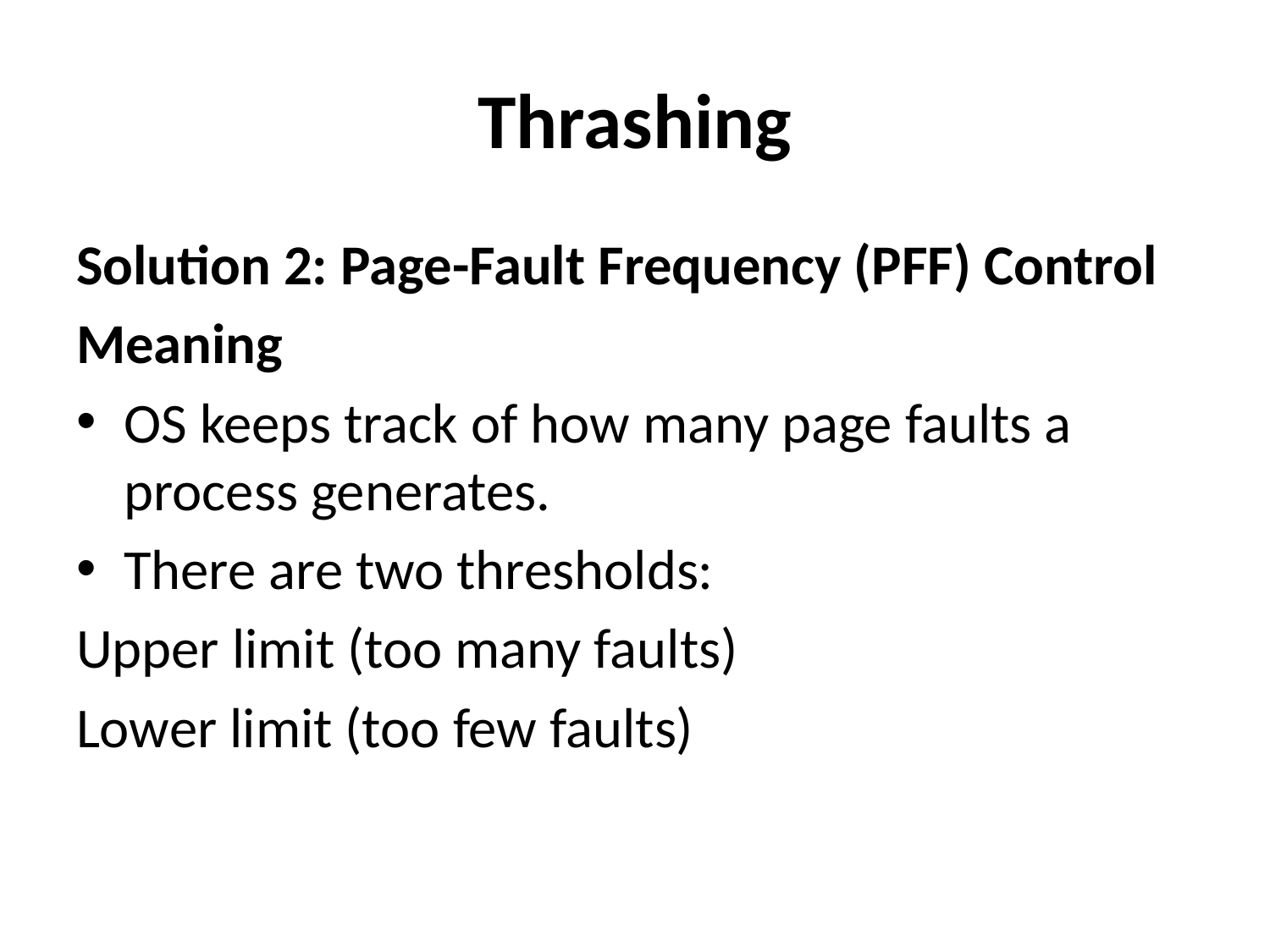

# Thrashing
Solution 2: Page-Fault Frequency (PFF) Control
Meaning
OS keeps track of how many page faults a process generates.
There are two thresholds:
Upper limit (too many faults)
Lower limit (too few faults)